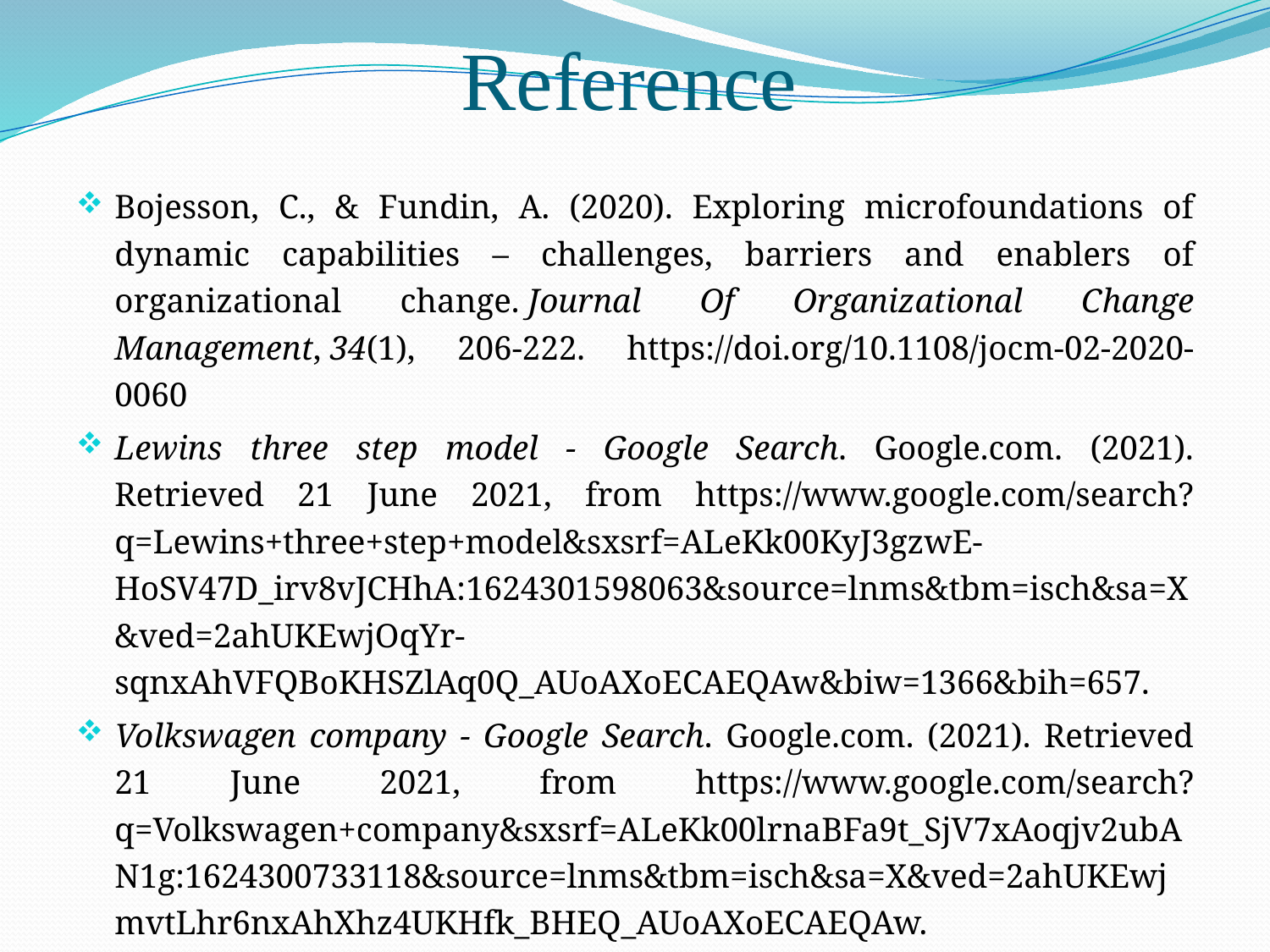

# Reference

Bojesson, C., & Fundin, A. (2020). Exploring microfoundations of dynamic capabilities – challenges, barriers and enablers of organizational change. Journal Of Organizational Change Management, 34(1), 206-222. https://doi.org/10.1108/jocm-02-2020-0060
Lewins three step model - Google Search. Google.com. (2021). Retrieved 21 June 2021, from https://www.google.com/search?q=Lewins+three+step+model&sxsrf=ALeKk00KyJ3gzwE-HoSV47D_irv8vJCHhA:1624301598063&source=lnms&tbm=isch&sa=X&ved=2ahUKEwjOqYr-sqnxAhVFQBoKHSZlAq0Q_AUoAXoECAEQAw&biw=1366&bih=657.
Volkswagen company - Google Search. Google.com. (2021). Retrieved 21 June 2021, from https://www.google.com/search?q=Volkswagen+company&sxsrf=ALeKk00lrnaBFa9t_SjV7xAoqjv2ubAN1g:1624300733118&source=lnms&tbm=isch&sa=X&ved=2ahUKEwjmvtLhr6nxAhXhz4UKHfk_BHEQ_AUoAXoECAEQAw.